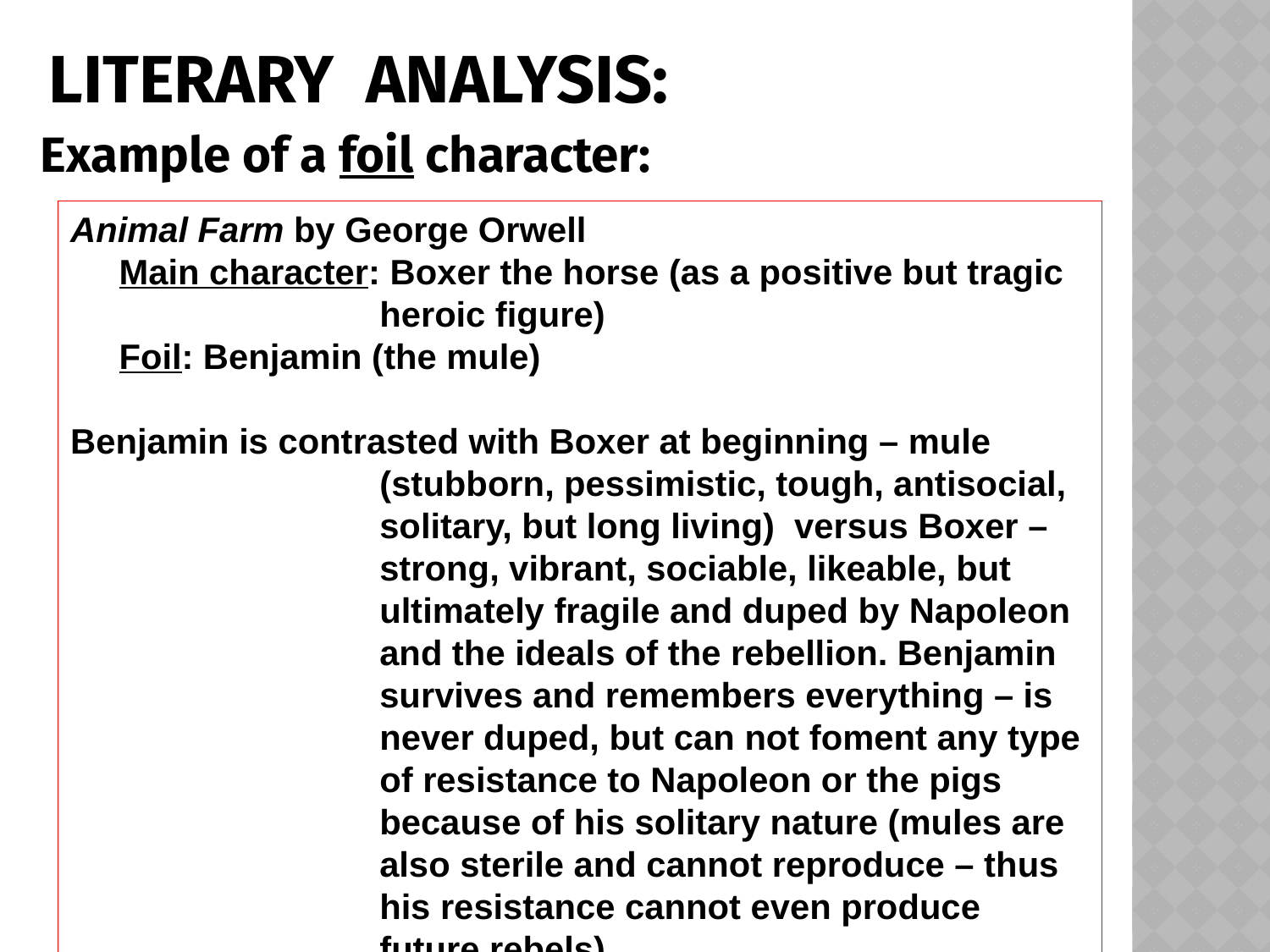

# literary  analysis:
Example of a foil character:

Animal Farm by George Orwell
     Main character: Boxer the horse (as a positive but tragic heroic figure)
     Foil: Benjamin (the mule)

Benjamin is contrasted with Boxer at beginning – mule (stubborn, pessimistic, tough, antisocial, solitary, but long living)  versus Boxer – strong, vibrant, sociable, likeable, but ultimately fragile and duped by Napoleon and the ideals of the rebellion. Benjamin survives and remembers everything – is never duped, but can not foment any type of resistance to Napoleon or the pigs because of his solitary nature (mules are also sterile and cannot reproduce – thus his resistance cannot even produce future rebels).